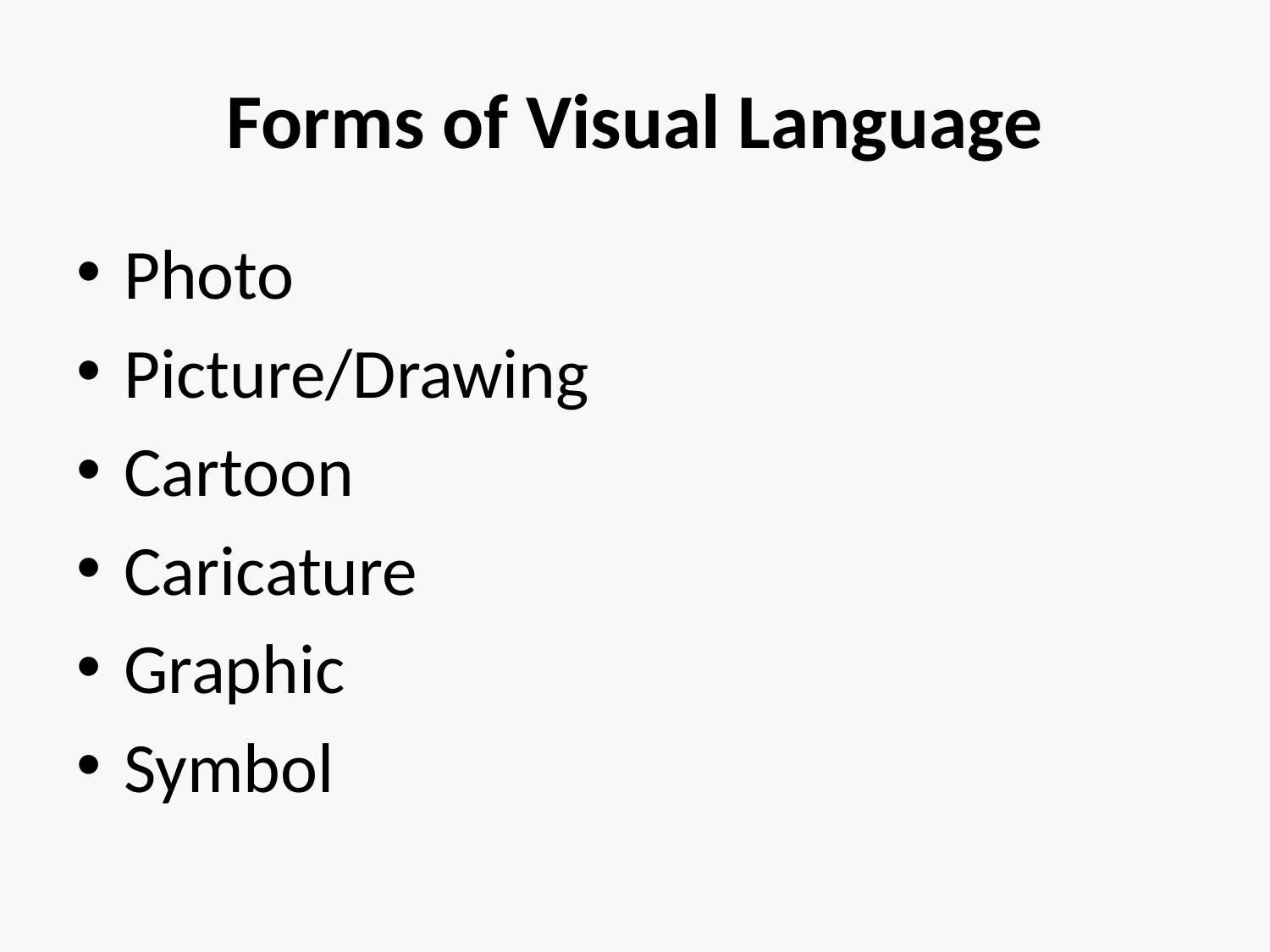

# Forms of Visual Language
Photo
Picture/Drawing
Cartoon
Caricature
Graphic
Symbol